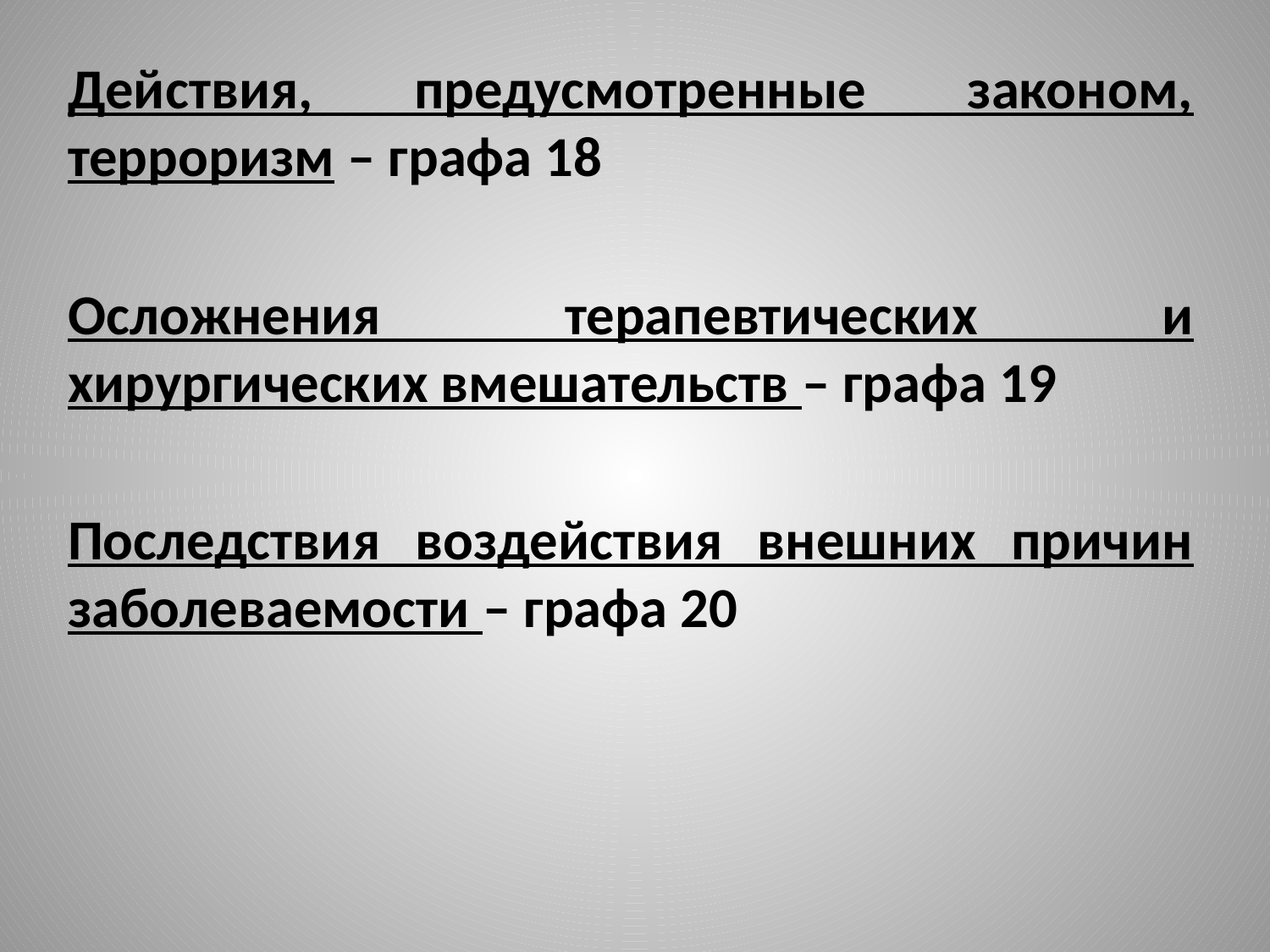

Действия, предусмотренные законом, терроризм – графа 18

Осложнения терапевтических и хирургических вмешательств – графа 19

Последствия воздействия внешних причин заболеваемости – графа 20